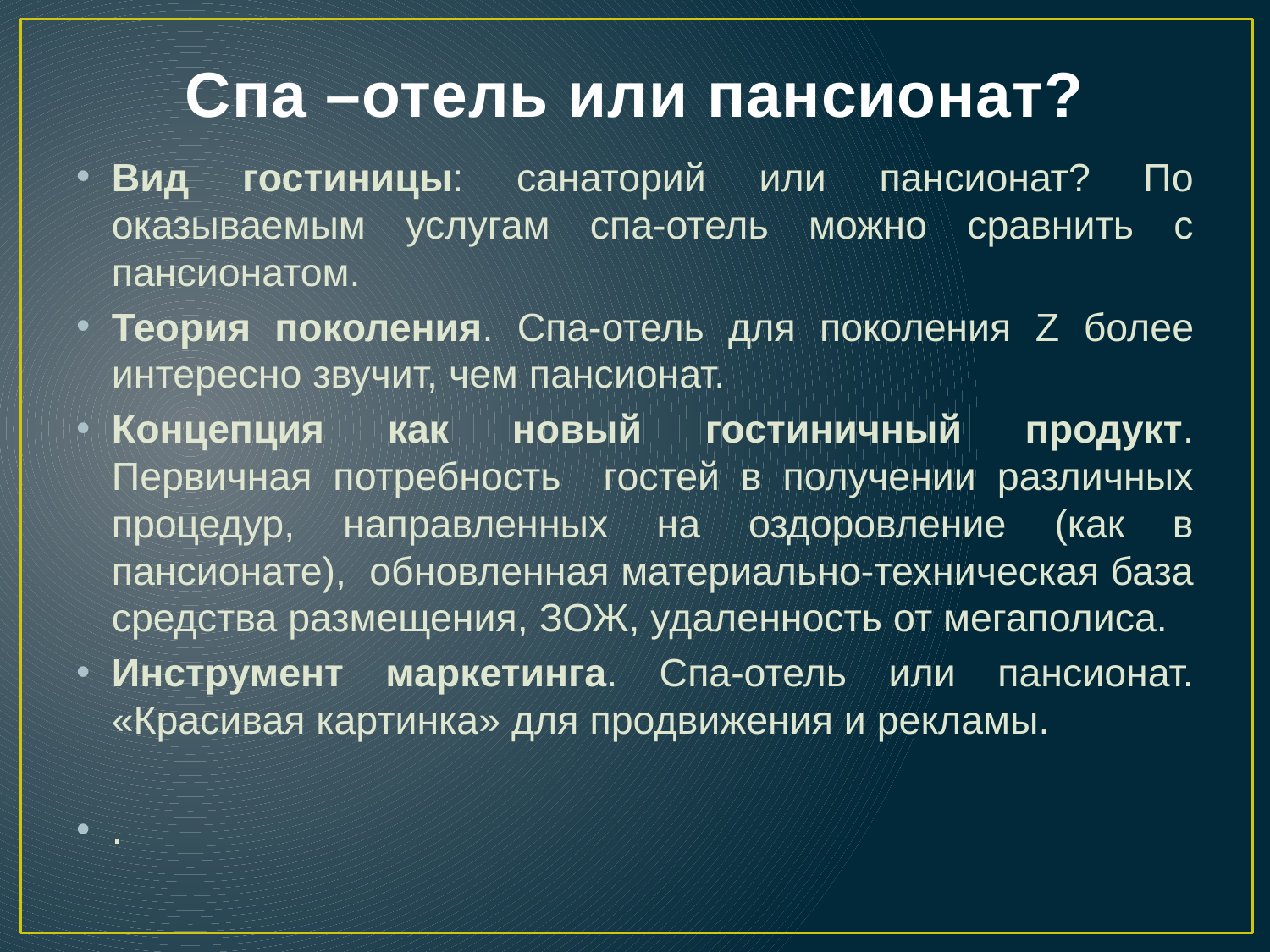

# Спа –отель или пансионат?
Вид гостиницы: санаторий или пансионат? По оказываемым услугам спа-отель можно сравнить с пансионатом.
Теория поколения. Спа-отель для поколения Z более интересно звучит, чем пансионат.
Концепция как новый гостиничный продукт. Первичная потребность  гостей в получении различных процедур, направленных на оздоровление (как в пансионате),  обновленная материально-техническая база средства размещения, ЗОЖ, удаленность от мегаполиса.
Инструмент маркетинга. Спа-отель или пансионат. «Красивая картинка» для продвижения и рекламы.

.